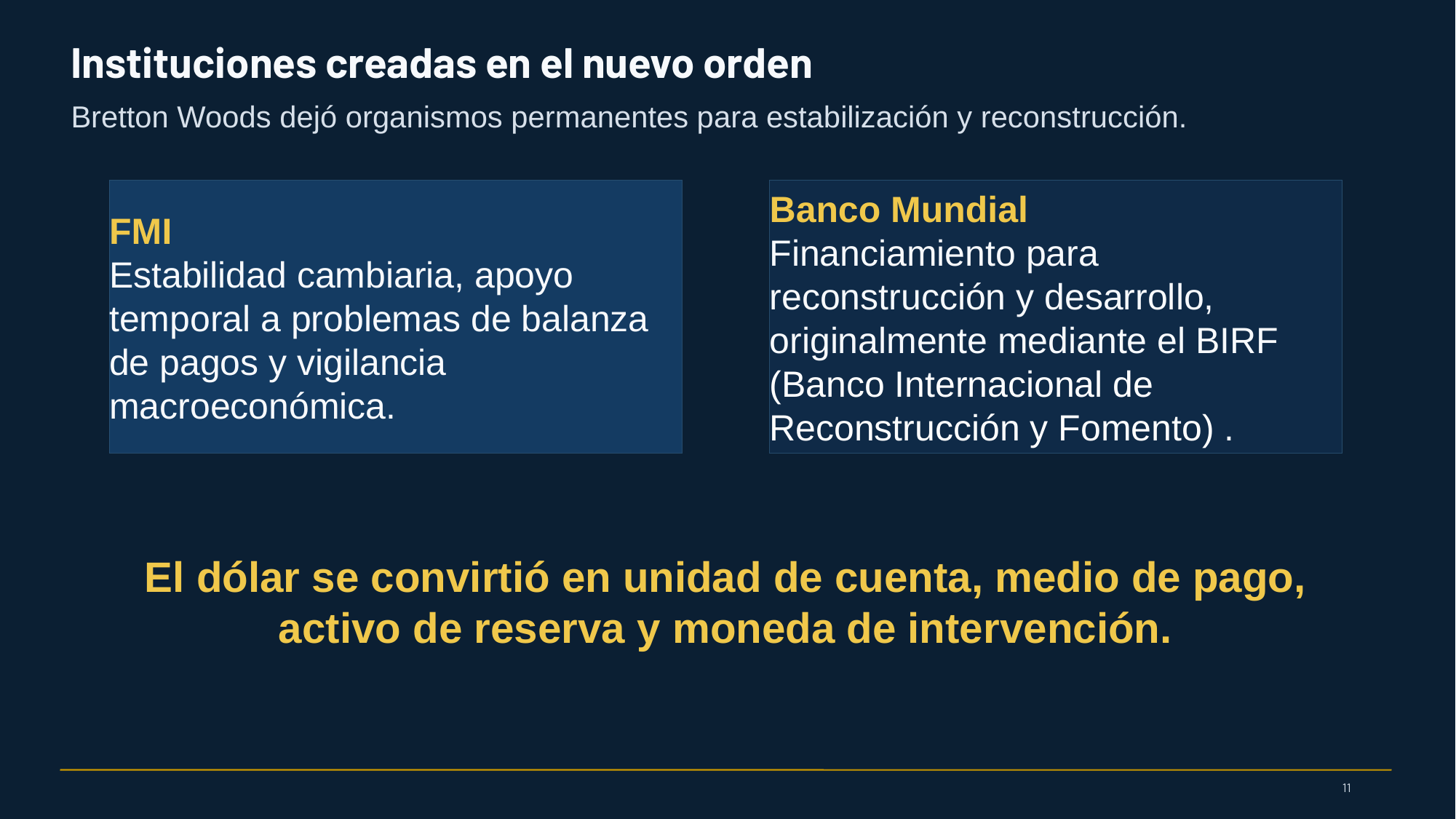

Instituciones creadas en el nuevo orden
Bretton Woods dejó organismos permanentes para estabilización y reconstrucción.
FMI
Estabilidad cambiaria, apoyo temporal a problemas de balanza de pagos y vigilancia macroeconómica.
Banco Mundial
Financiamiento para reconstrucción y desarrollo, originalmente mediante el BIRF (Banco Internacional de Reconstrucción y Fomento) .
El dólar se convirtió en unidad de cuenta, medio de pago, activo de reserva y moneda de intervención.
11